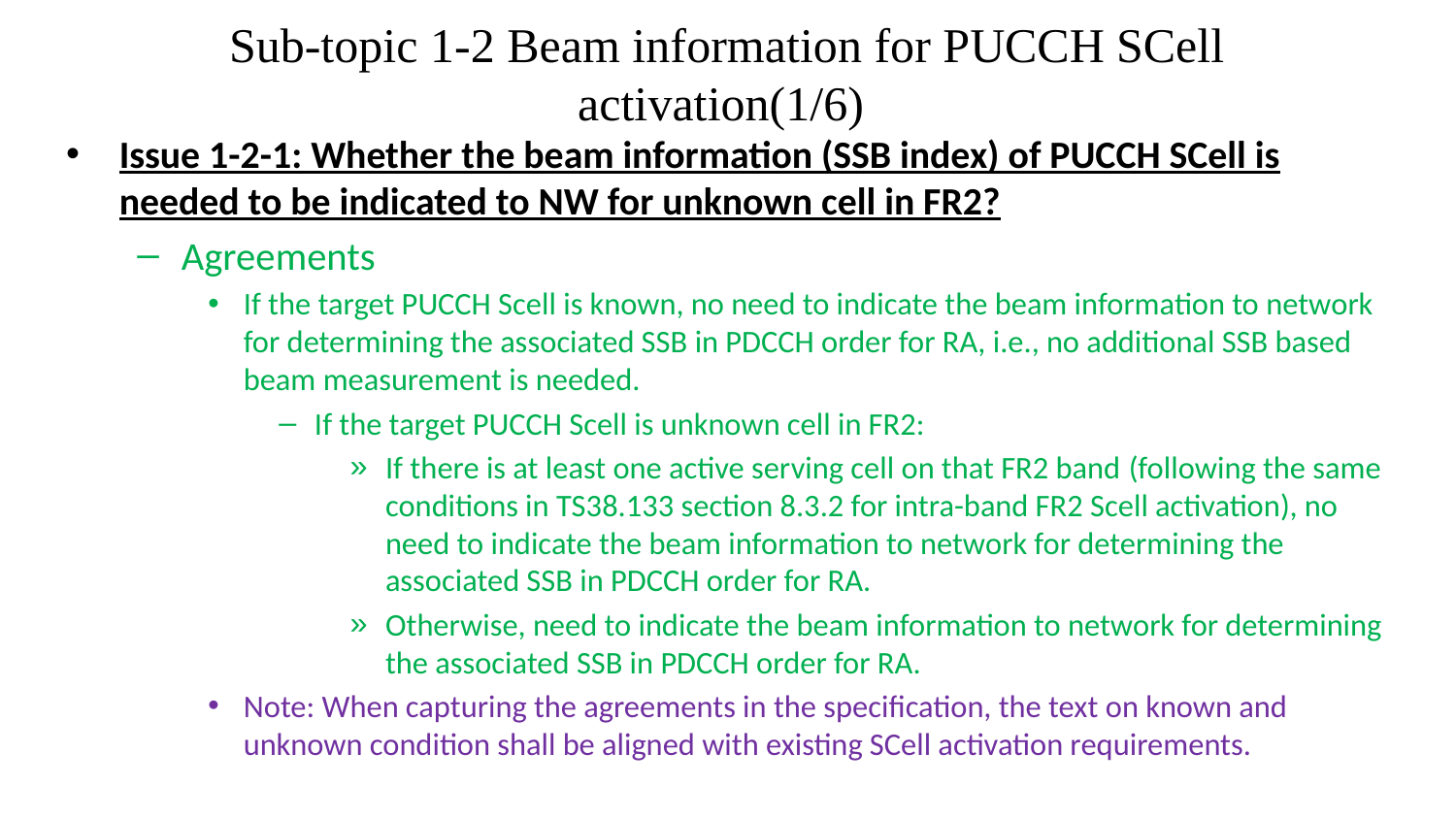

# Sub-topic 1-2 Beam information for PUCCH SCell activation(1/6)
Issue 1-2-1: Whether the beam information (SSB index) of PUCCH SCell is needed to be indicated to NW for unknown cell in FR2?
Agreements
If the target PUCCH Scell is known, no need to indicate the beam information to network for determining the associated SSB in PDCCH order for RA, i.e., no additional SSB based beam measurement is needed.
If the target PUCCH Scell is unknown cell in FR2:
If there is at least one active serving cell on that FR2 band (following the same conditions in TS38.133 section 8.3.2 for intra-band FR2 Scell activation), no need to indicate the beam information to network for determining the associated SSB in PDCCH order for RA.
Otherwise, need to indicate the beam information to network for determining the associated SSB in PDCCH order for RA.
Note: When capturing the agreements in the specification, the text on known and unknown condition shall be aligned with existing SCell activation requirements.